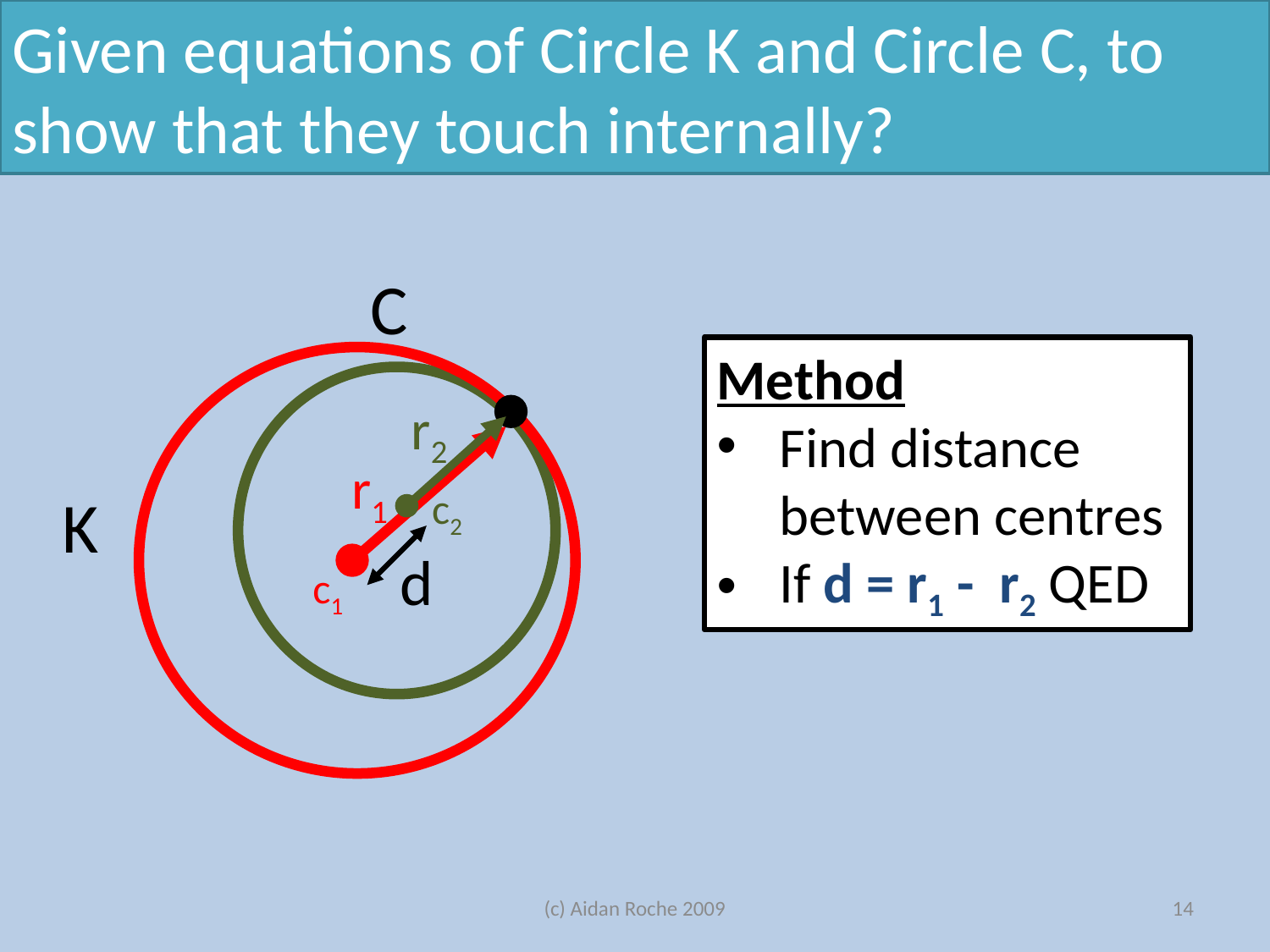

Given equations of Circle K and Circle C, to show that they touch internally?
C
Method
Find distance between centres
If d = r1 -  r2 QED

r2

r1
K
c2

d

c1
(c) Aidan Roche 2009
14